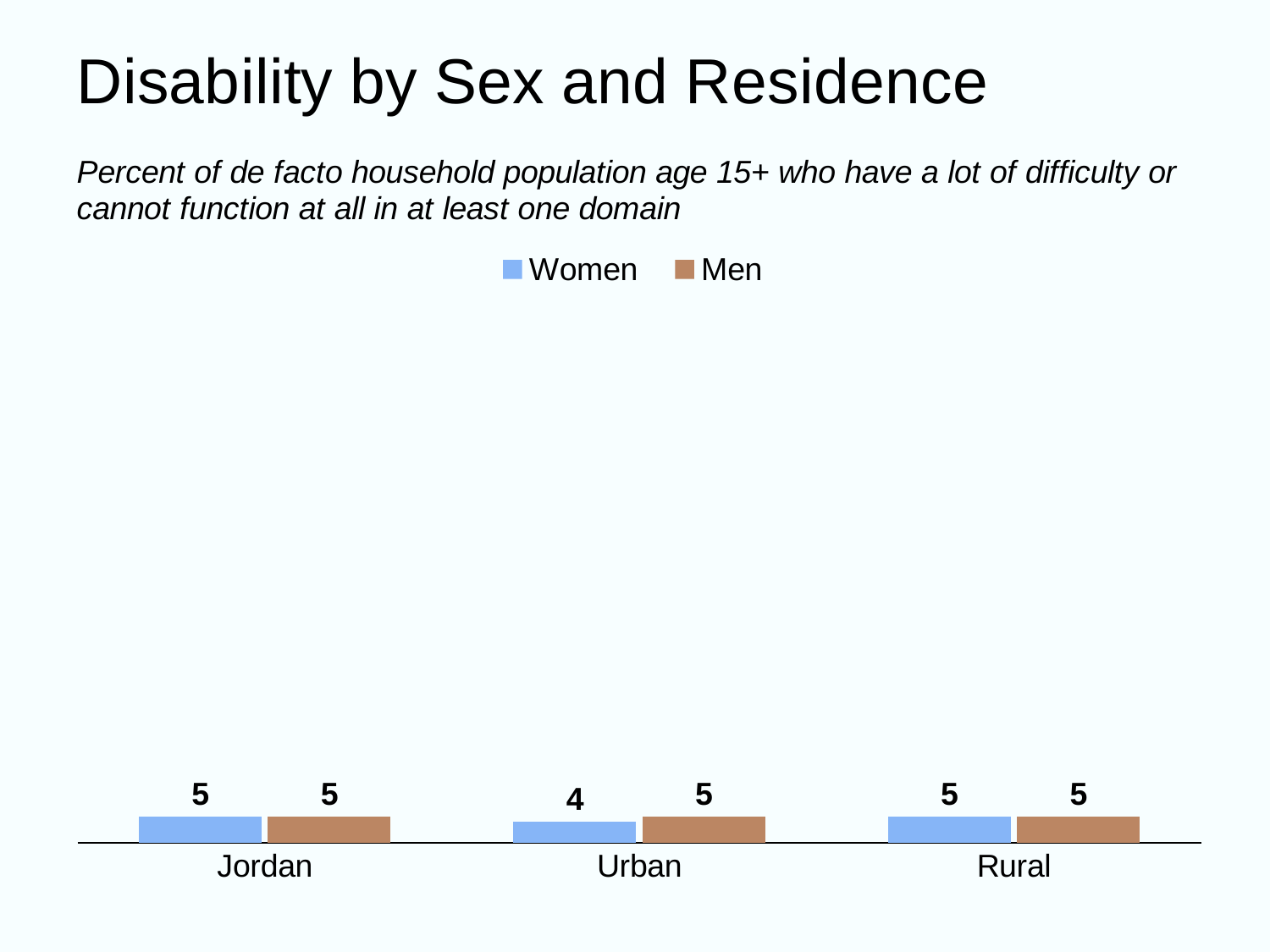

### Chart

| Category | Women | Men |
|---|---|---|
| Jordan | 5.0 | 5.0 |
| Urban | 4.0 | 5.0 |
| Rural | 5.0 | 5.0 |